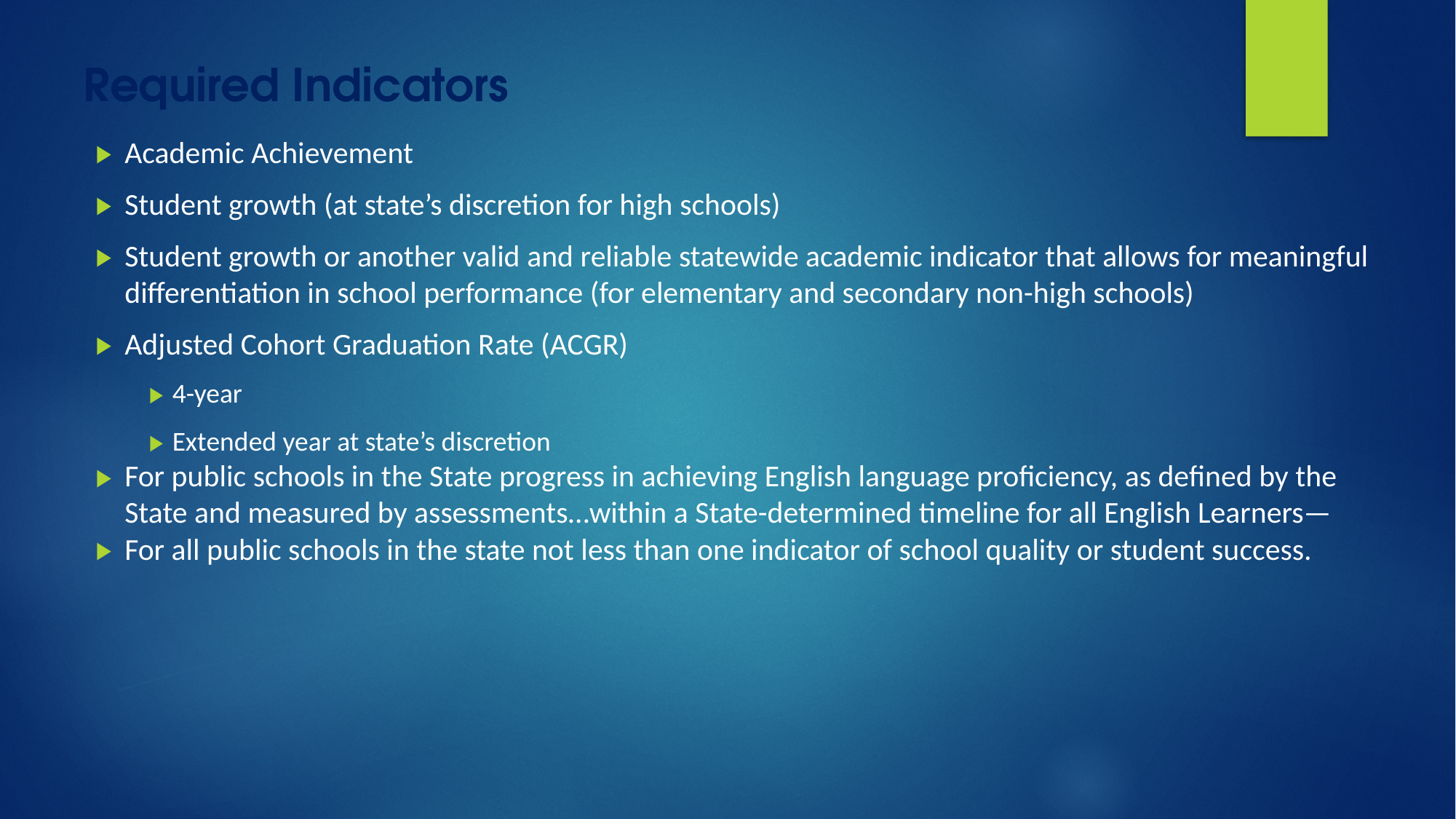

# Required Indicators
Academic Achievement
Student growth (at state’s discretion for high schools)
Student growth or another valid and reliable statewide academic indicator that allows for meaningful differentiation in school performance (for elementary and secondary non-high schools)
Adjusted Cohort Graduation Rate (ACGR)
4-year
Extended year at state’s discretion
For public schools in the State progress in achieving English language proficiency, as defined by the State and measured by assessments…within a State-determined timeline for all English Learners—
For all public schools in the state not less than one indicator of school quality or student success.